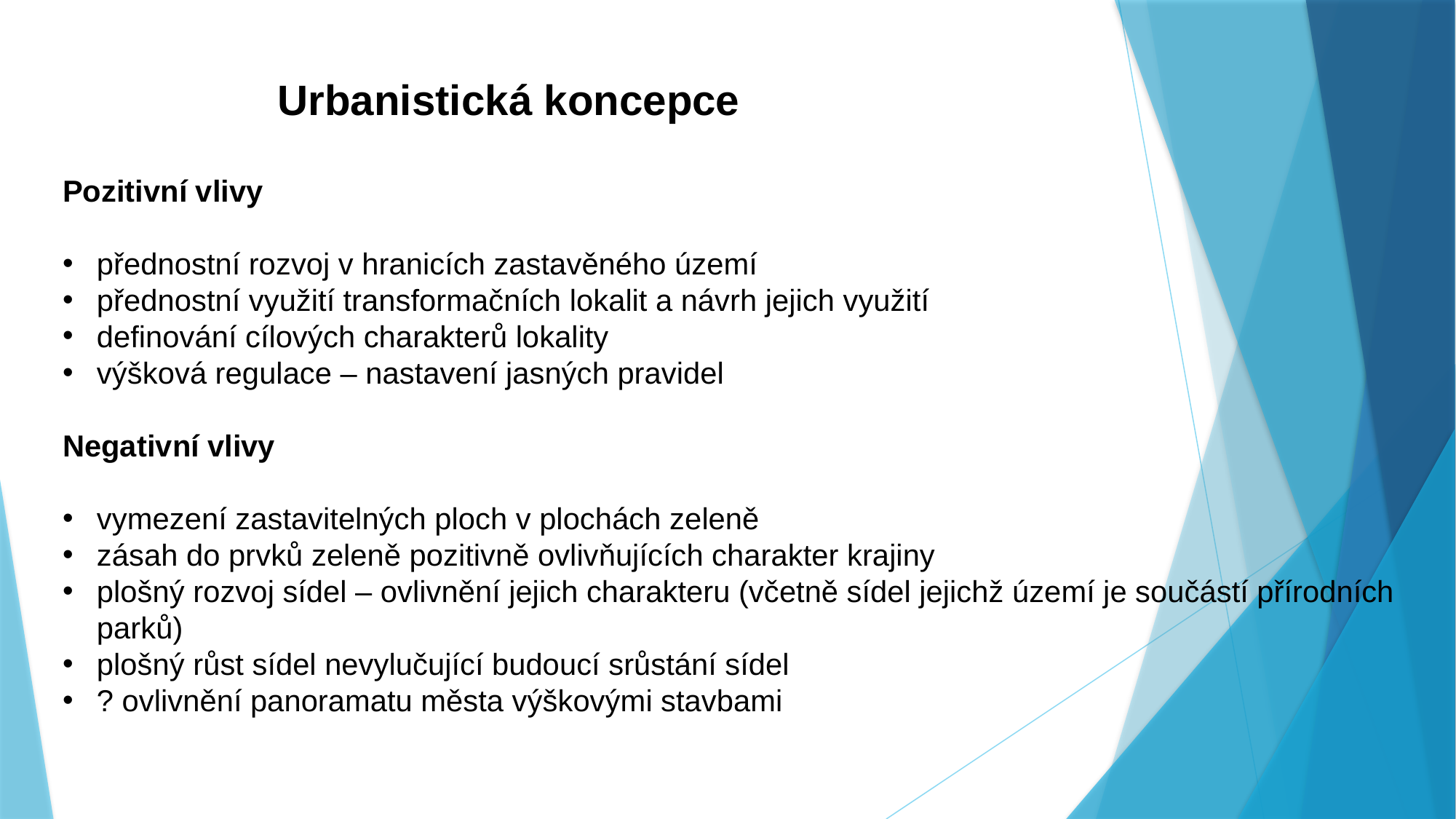

Urbanistická koncepce
Pozitivní vlivy

přednostní rozvoj v hranicích zastavěného území
přednostní využití transformačních lokalit a návrh jejich využití
definování cílových charakterů lokality
výšková regulace – nastavení jasných pravidel

Negativní vlivy

vymezení zastavitelných ploch v plochách zeleně
zásah do prvků zeleně pozitivně ovlivňujících charakter krajiny
plošný rozvoj sídel – ovlivnění jejich charakteru (včetně sídel jejichž území je součástí přírodních parků)
plošný růst sídel nevylučující budoucí srůstání sídel
? ovlivnění panoramatu města výškovými stavbami